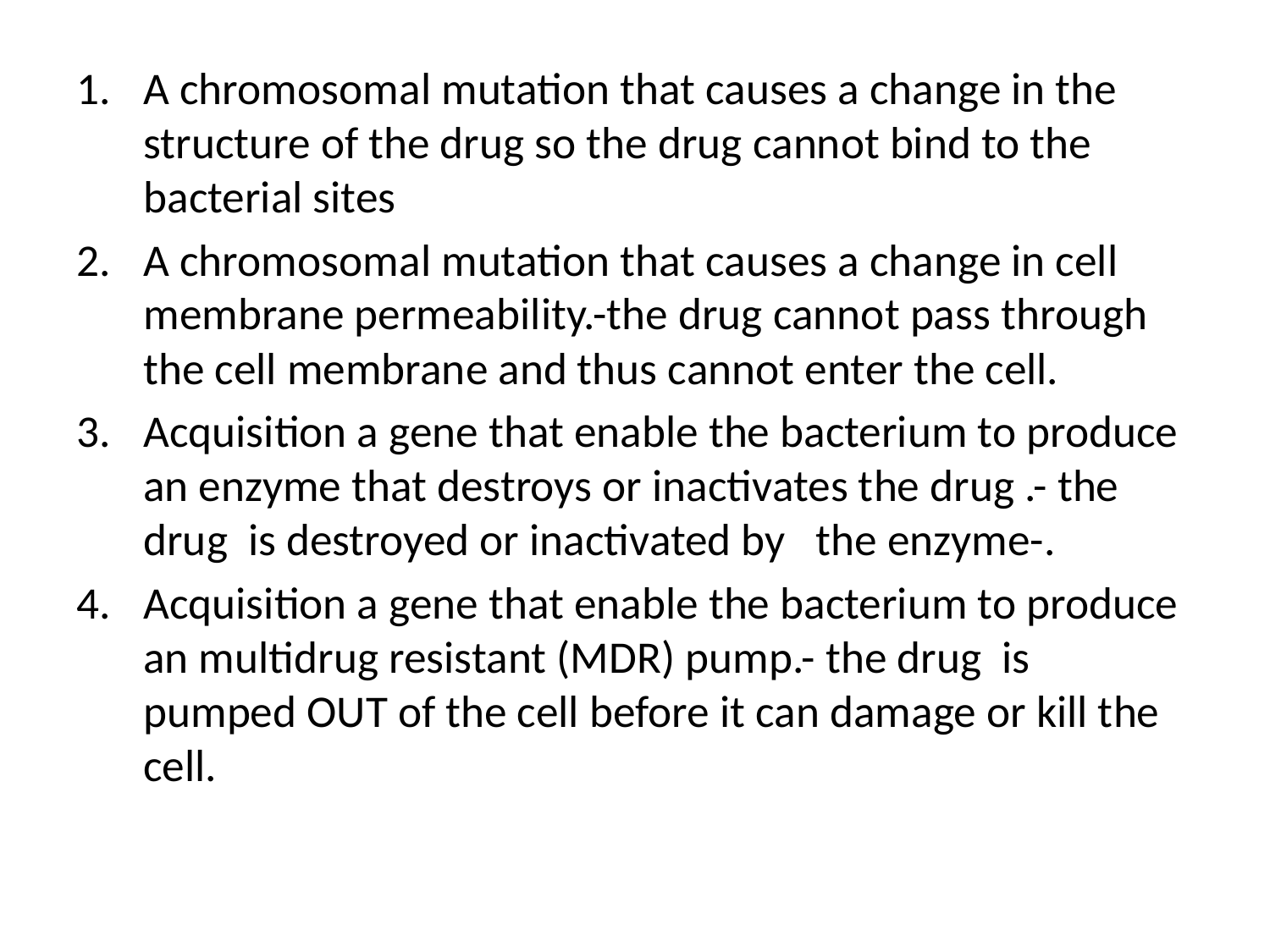

A chromosomal mutation that causes a change in the structure of the drug so the drug cannot bind to the bacterial sites
A chromosomal mutation that causes a change in cell membrane permeability.-the drug cannot pass through the cell membrane and thus cannot enter the cell.
Acquisition a gene that enable the bacterium to produce an enzyme that destroys or inactivates the drug .- the drug  is destroyed or inactivated by   the enzyme-.
Acquisition a gene that enable the bacterium to produce an multidrug resistant (MDR) pump.- the drug  is pumped OUT of the cell before it can damage or kill the cell.